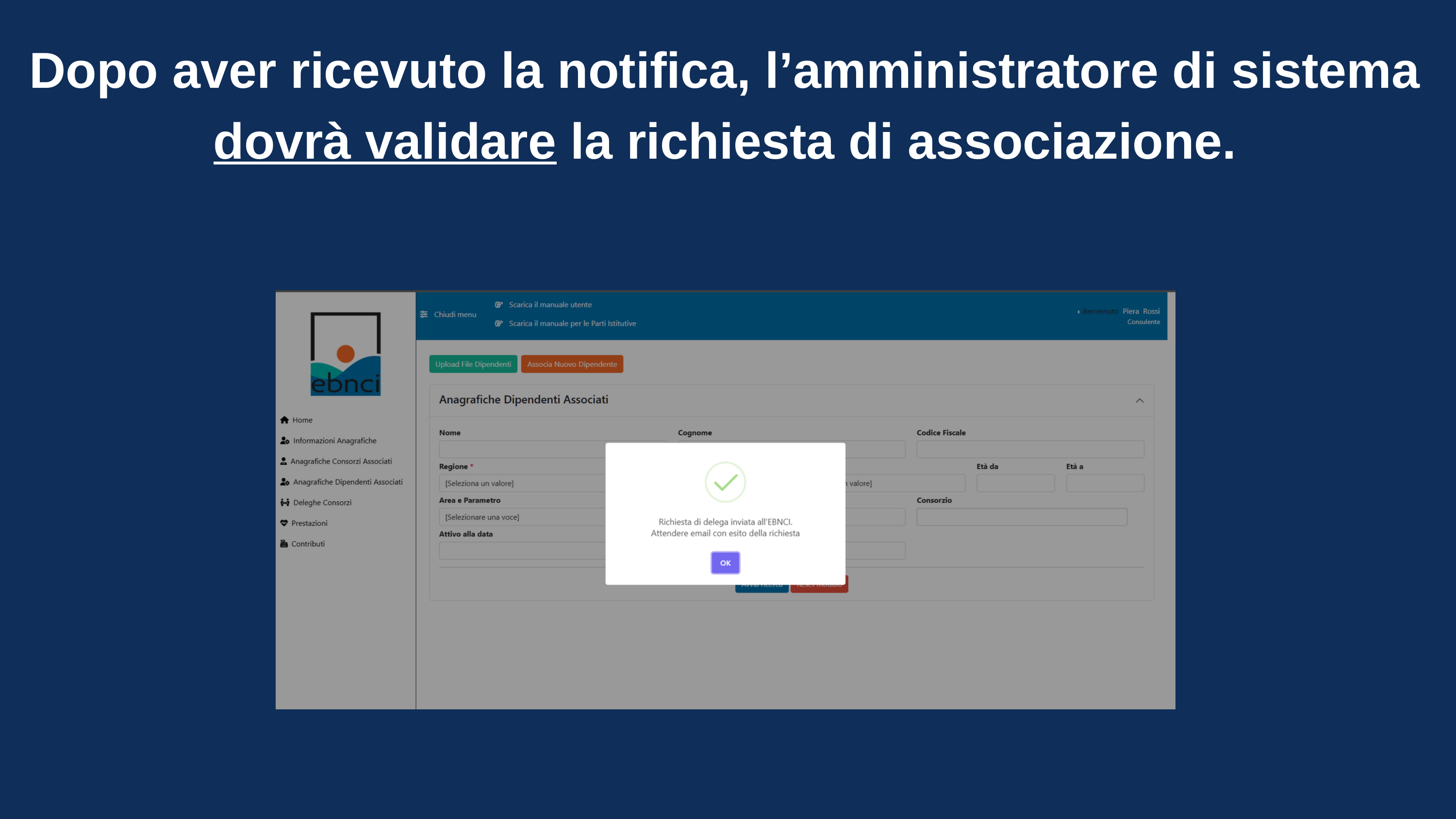

Dopo aver ricevuto la notifica, l’amministratore di sistema dovrà validare la richiesta di associazione.